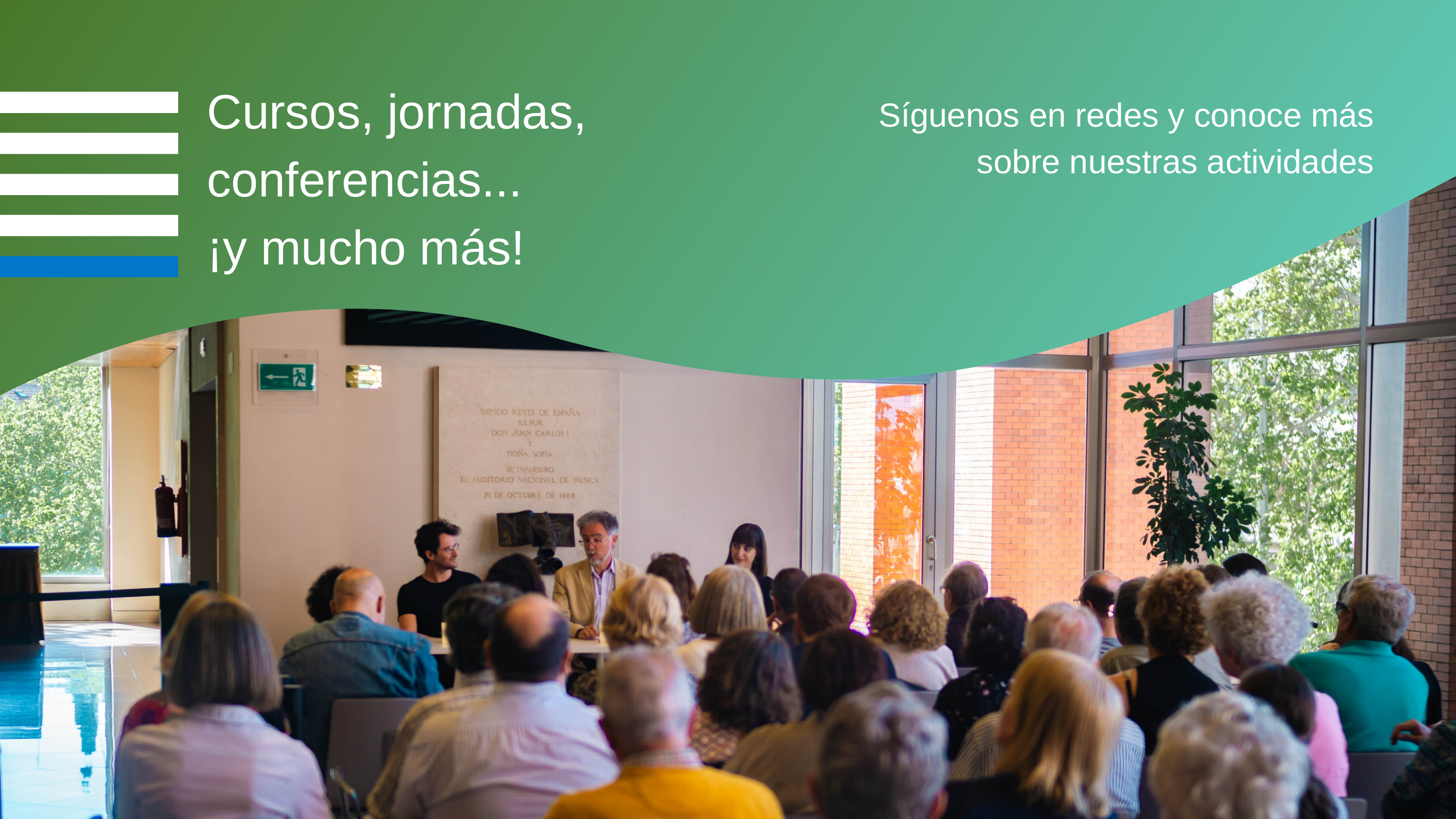

Cursos, jornadas,
conferencias...
¡y mucho más!
Síguenos en redes y conoce más sobre nuestras actividades